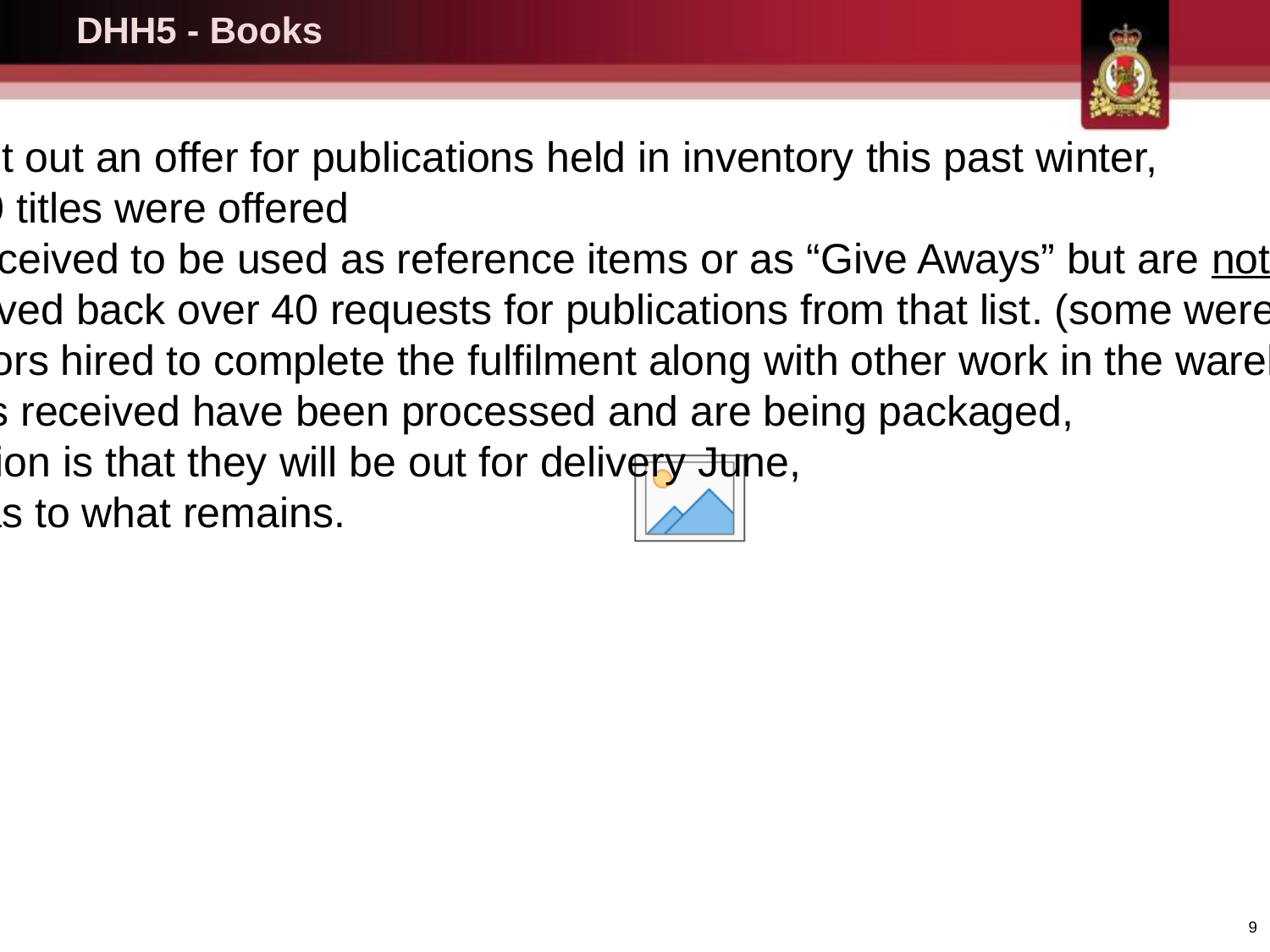

# DHH5 - Books
DHH sent out an offer for publications held in inventory this past winter,
Over 100 titles were offered
Books received to be used as reference items or as “Give Aways” but are not to be sold,
We received back over 40 requests for publications from that list. (some were quite extensive),
Contractors hired to complete the fulfilment along with other work in the warehouse,
Requests received have been processed and are being packaged,
Expectation is that they will be out for delivery June,
Unsure as to what remains.

9